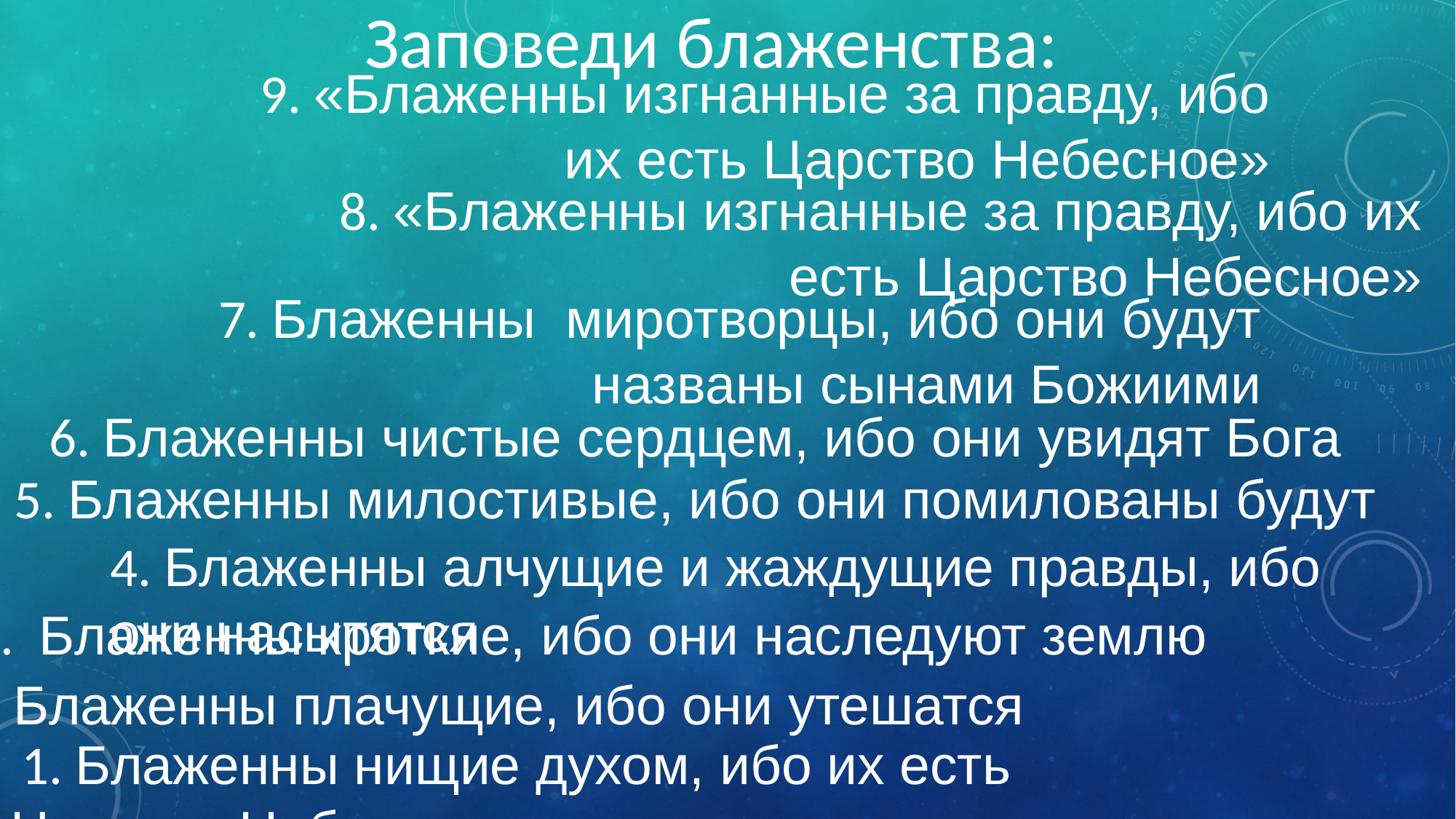

Заповеди блаженства:
9. «Блаженны изгнанные за правду, ибо их есть Царство Небесное»
8. «Блаженны изгнанные за правду, ибо их есть Царство Небесное»
7. Блаженны  миротворцы, ибо они будут названы сынами Божиими
6. Блаженны чистые сердцем, ибо они увидят Бога
5. Блаженны милостивые, ибо они помилованы будут
4. Блаженны алчущие и жаждущие правды, ибо они насытятся
3.  Блаженны кроткие, ибо они наследуют землю
2. Блаженны плачущие, ибо они утешатся
 1. Блаженны нищие духом, ибо их есть Царство Небесное